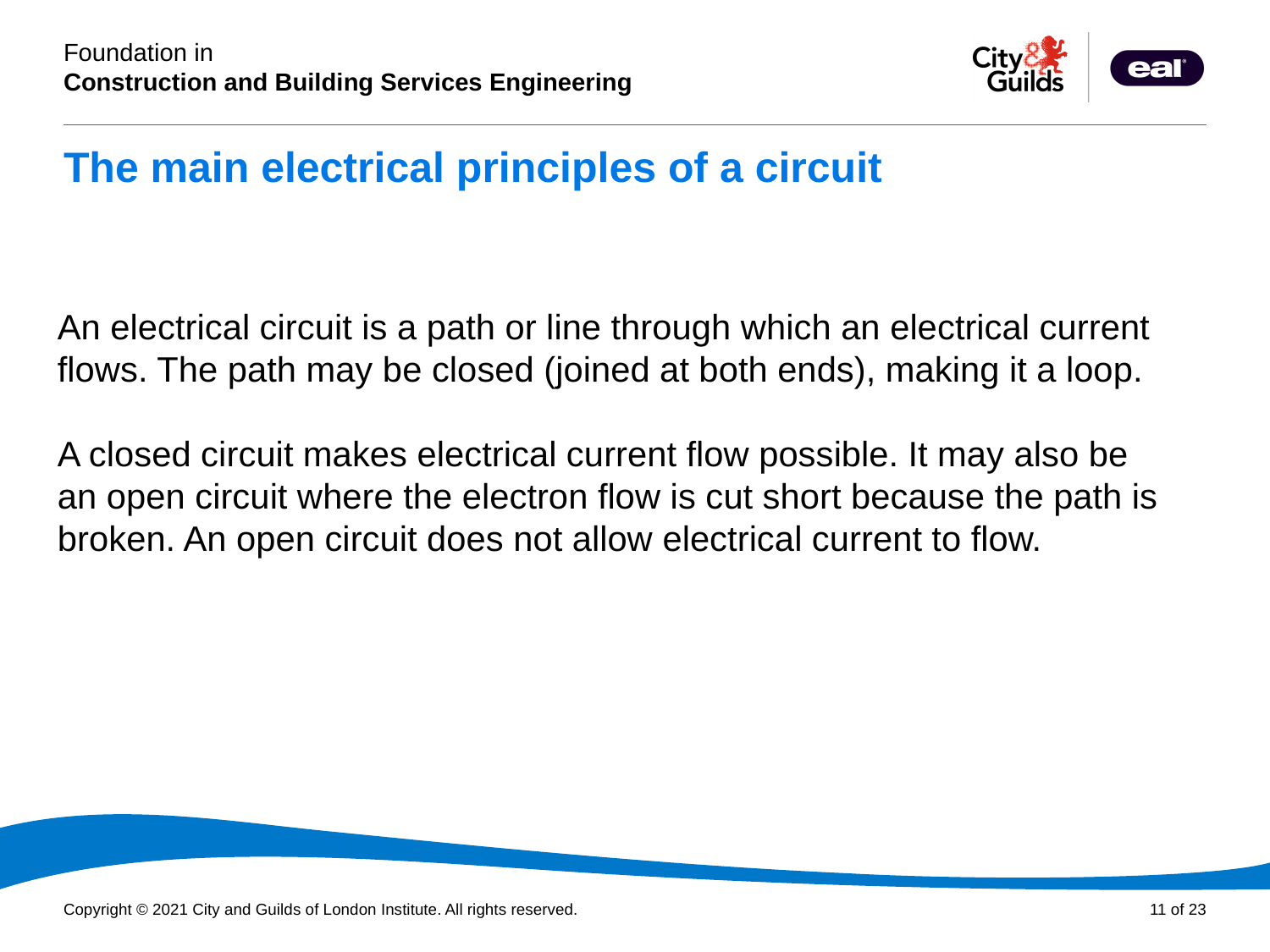

# The main electrical principles of a circuit

An electrical circuit is a path or line through which an electrical current flows. The path may be closed (joined at both ends), making it a loop.

A closed circuit makes electrical current flow possible. It may also be
an open circuit where the electron flow is cut short because the path is broken. An open circuit does not allow electrical current to flow.